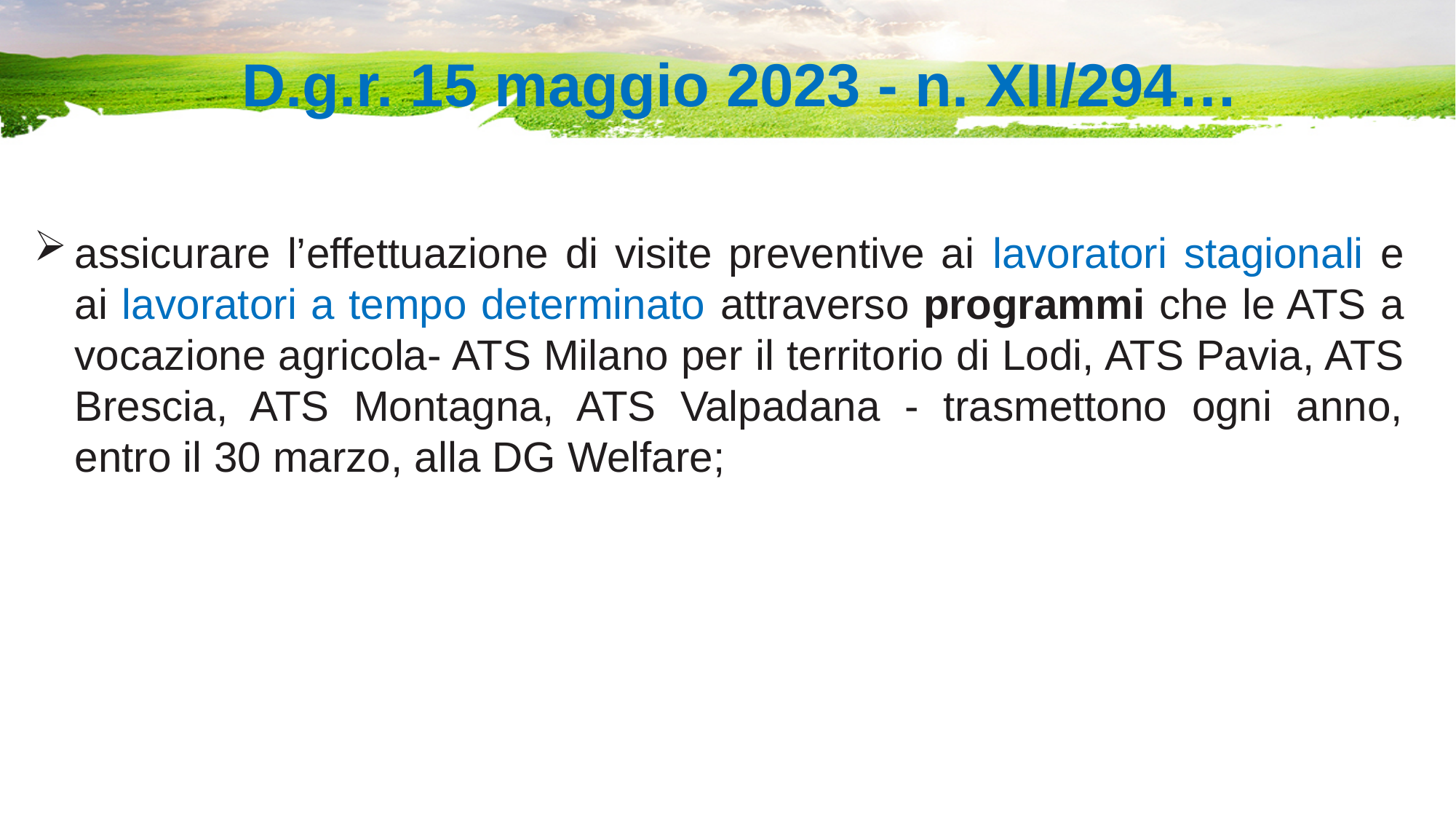

# D.g.r. 15 maggio 2023 - n. XII/294…
assicurare l’effettuazione di visite preventive ai lavoratori stagionali e ai lavoratori a tempo determinato attraverso pro­grammi che le ATS a vocazione agricola- ATS Milano per il territo­rio di Lodi, ATS Pavia, ATS Brescia, ATS Montagna, ATS Valpadana - trasmettono ogni anno, entro il 30 marzo, alla DG Welfare;